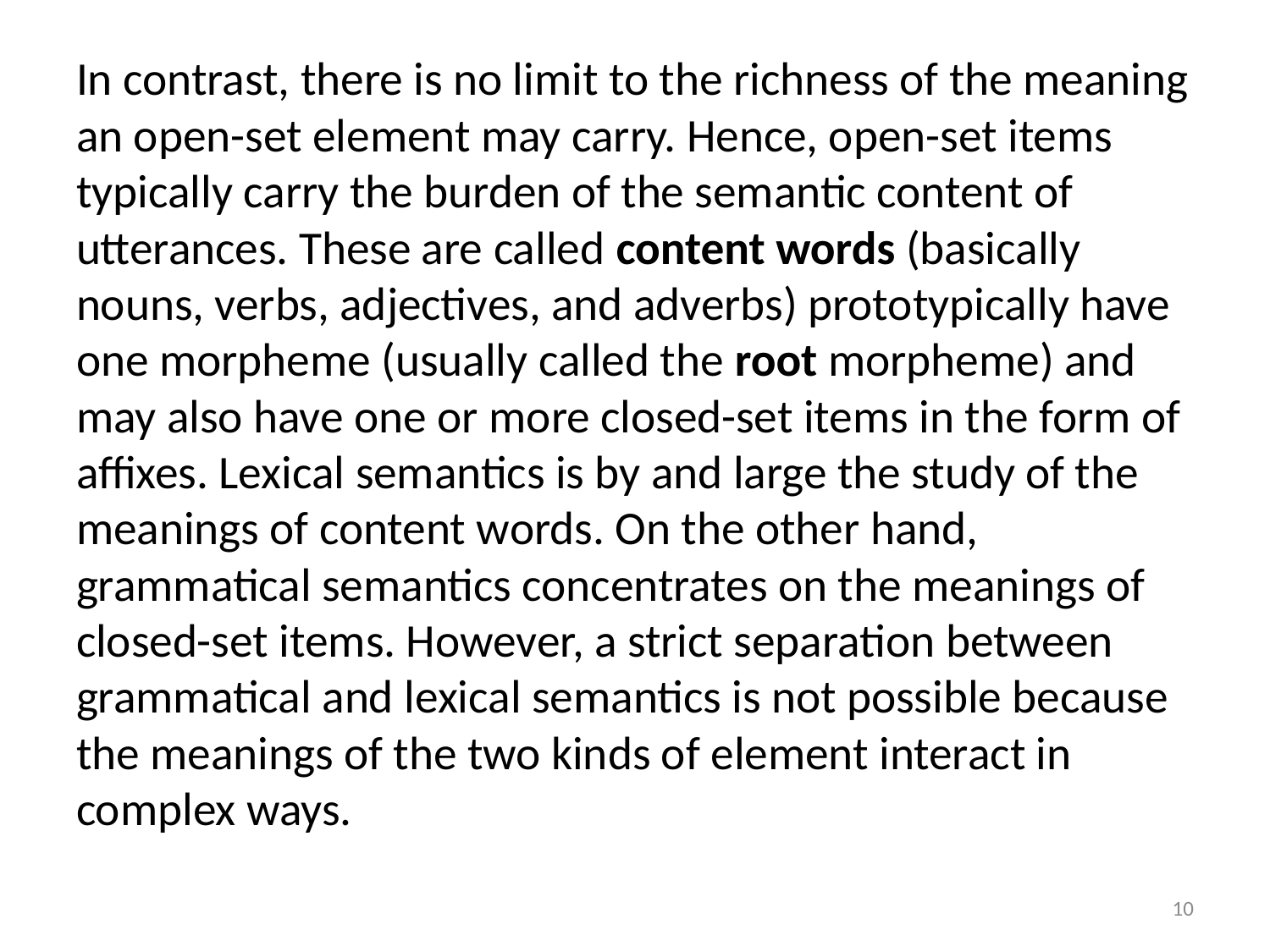

In contrast, there is no limit to the richness of the meaning an open-set element may carry. Hence, open-set items typically carry the burden of the semantic content of utterances. These are called content words (basically nouns, verbs, adjectives, and adverbs) prototypically have one morpheme (usually called the root morpheme) and may also have one or more closed-set items in the form of affixes. Lexical semantics is by and large the study of the meanings of content words. On the other hand, grammatical semantics concentrates on the meanings of closed-set items. However, a strict separation between grammatical and lexical semantics is not possible because the meanings of the two kinds of element interact in complex ways.

10